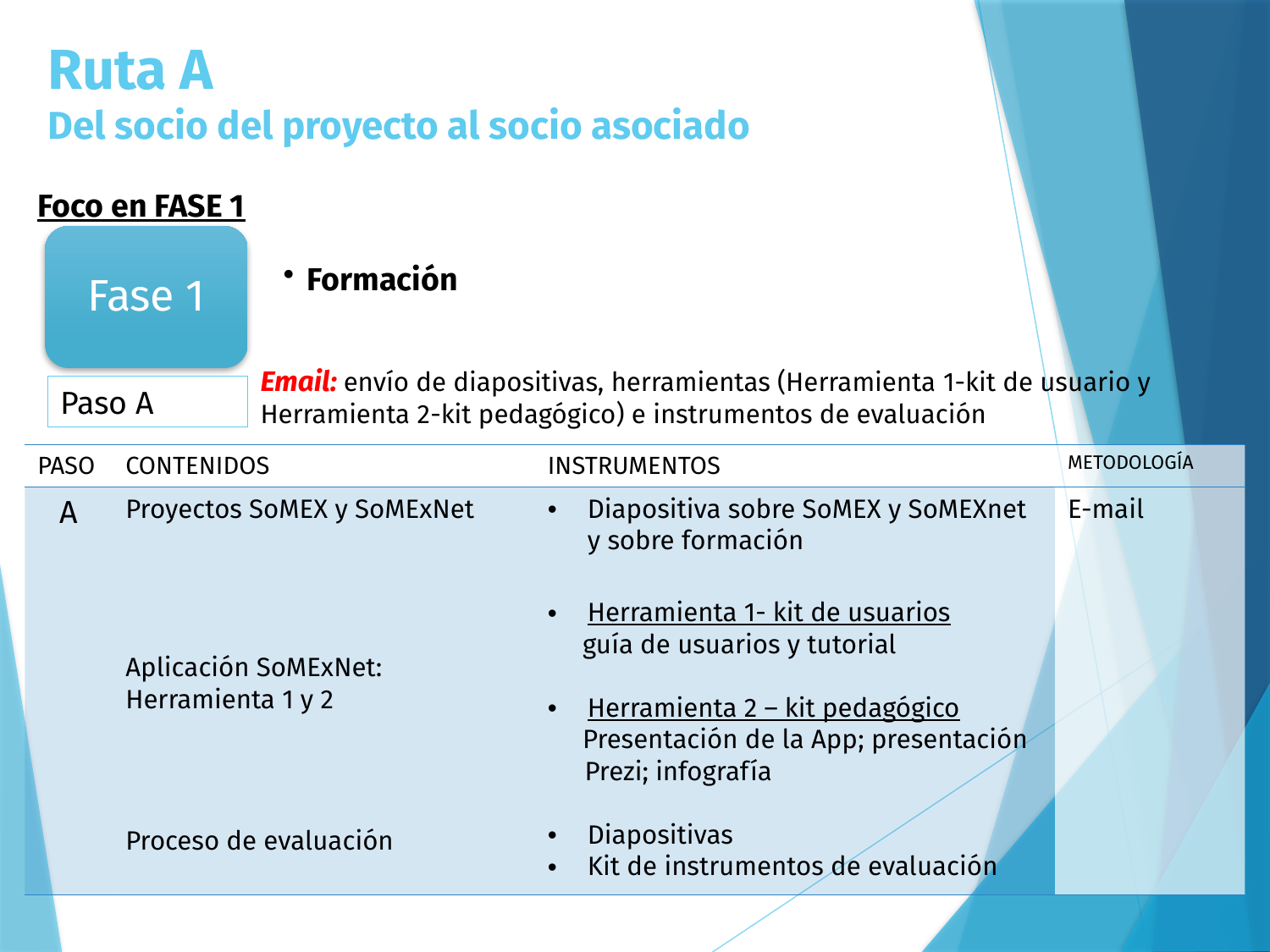

# Ruta A Del socio del proyecto al socio asociado
Foco en FASE 1

Fase 1

Formación
Email: envío de diapositivas, herramientas (Herramienta 1-kit de usuario y Herramienta 2-kit pedagógico) e instrumentos de evaluación
Paso A
| PASO | CONTENIDOS | INSTRUMENTOS | METODOLOGÍA |
| --- | --- | --- | --- |
| A | Proyectos SoMEX y SoMExNet Aplicación SoMExNet: Herramienta 1 y 2 Proceso de evaluación | Diapositiva sobre SoMEX y SoMEXnet y sobre formación Herramienta 1- kit de usuarios guía de usuarios y tutorial Herramienta 2 – kit pedagógico Presentación de la App; presentación Prezi; infografía Diapositivas Kit de instrumentos de evaluación | E-mail |